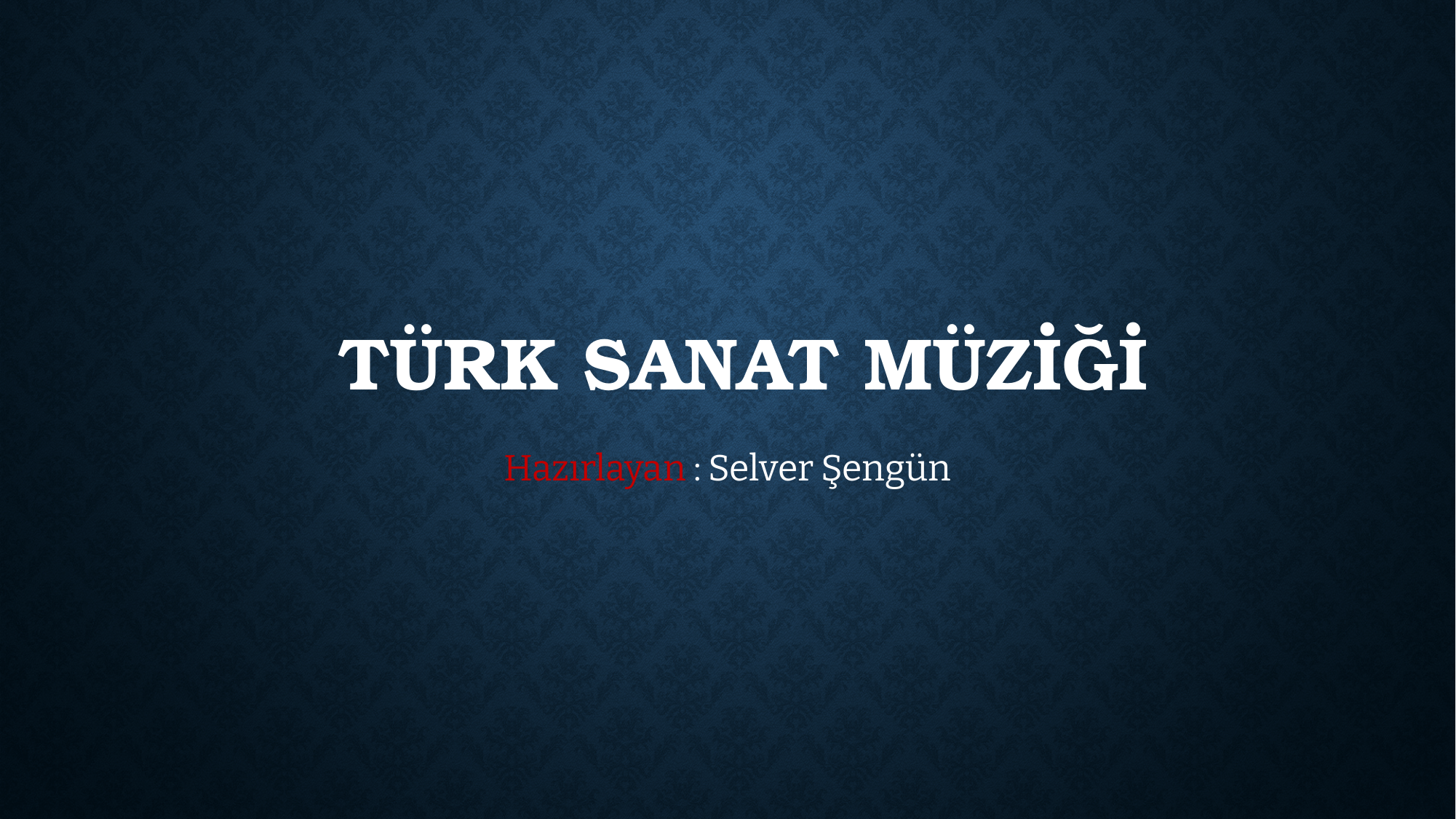

# Türk sanat müziği
Hazırlayan : Selver Şengün